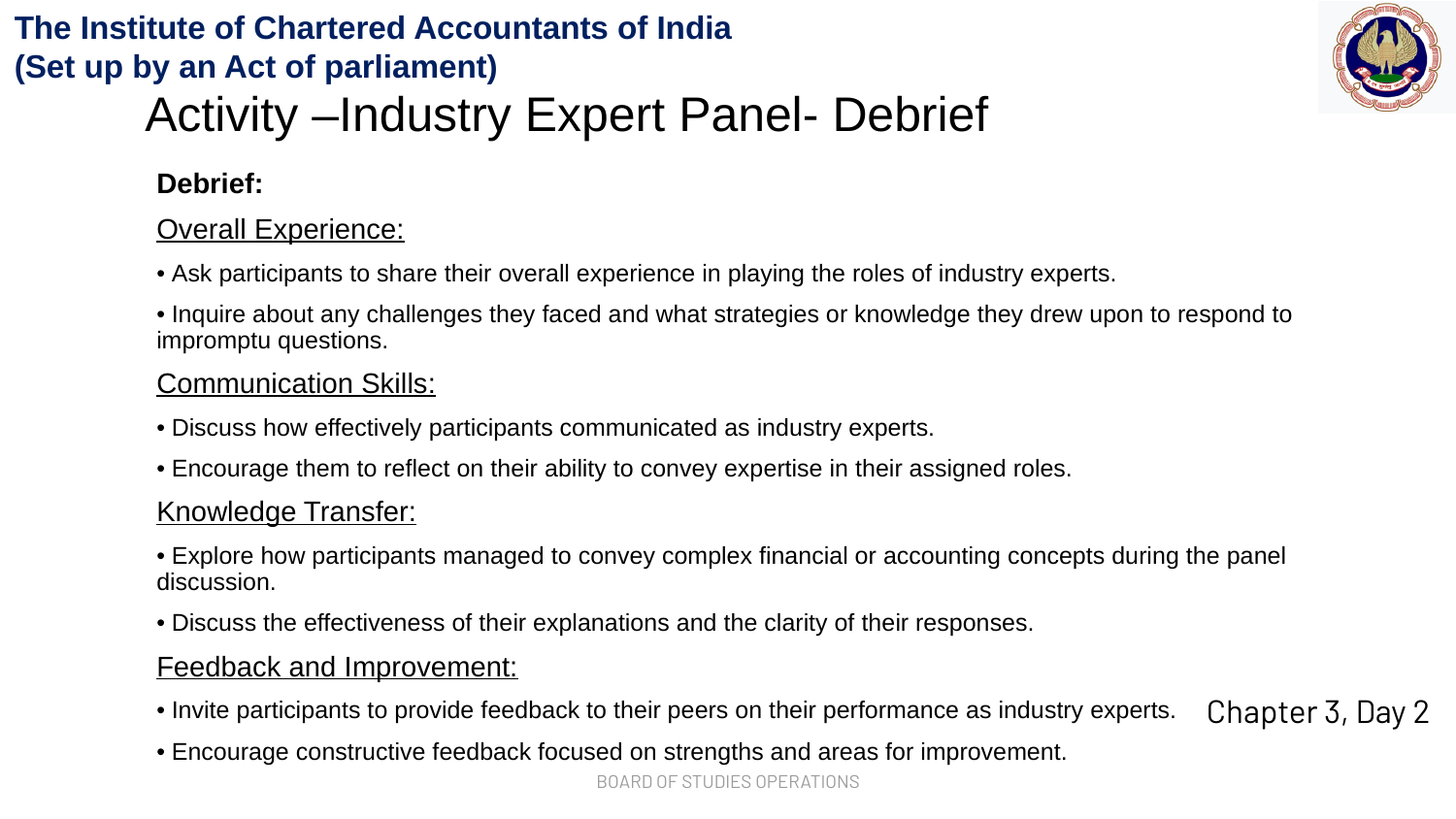

Activity –Industry Expert Panel- Debrief
Debrief:
Overall Experience:
• Ask participants to share their overall experience in playing the roles of industry experts.
• Inquire about any challenges they faced and what strategies or knowledge they drew upon to respond to impromptu questions.
Communication Skills:
• Discuss how effectively participants communicated as industry experts.
• Encourage them to reflect on their ability to convey expertise in their assigned roles.
Knowledge Transfer:
• Explore how participants managed to convey complex financial or accounting concepts during the panel discussion.
• Discuss the effectiveness of their explanations and the clarity of their responses.
Feedback and Improvement:
• Invite participants to provide feedback to their peers on their performance as industry experts.
• Encourage constructive feedback focused on strengths and areas for improvement.
BOARD OF STUDIES OPERATIONS